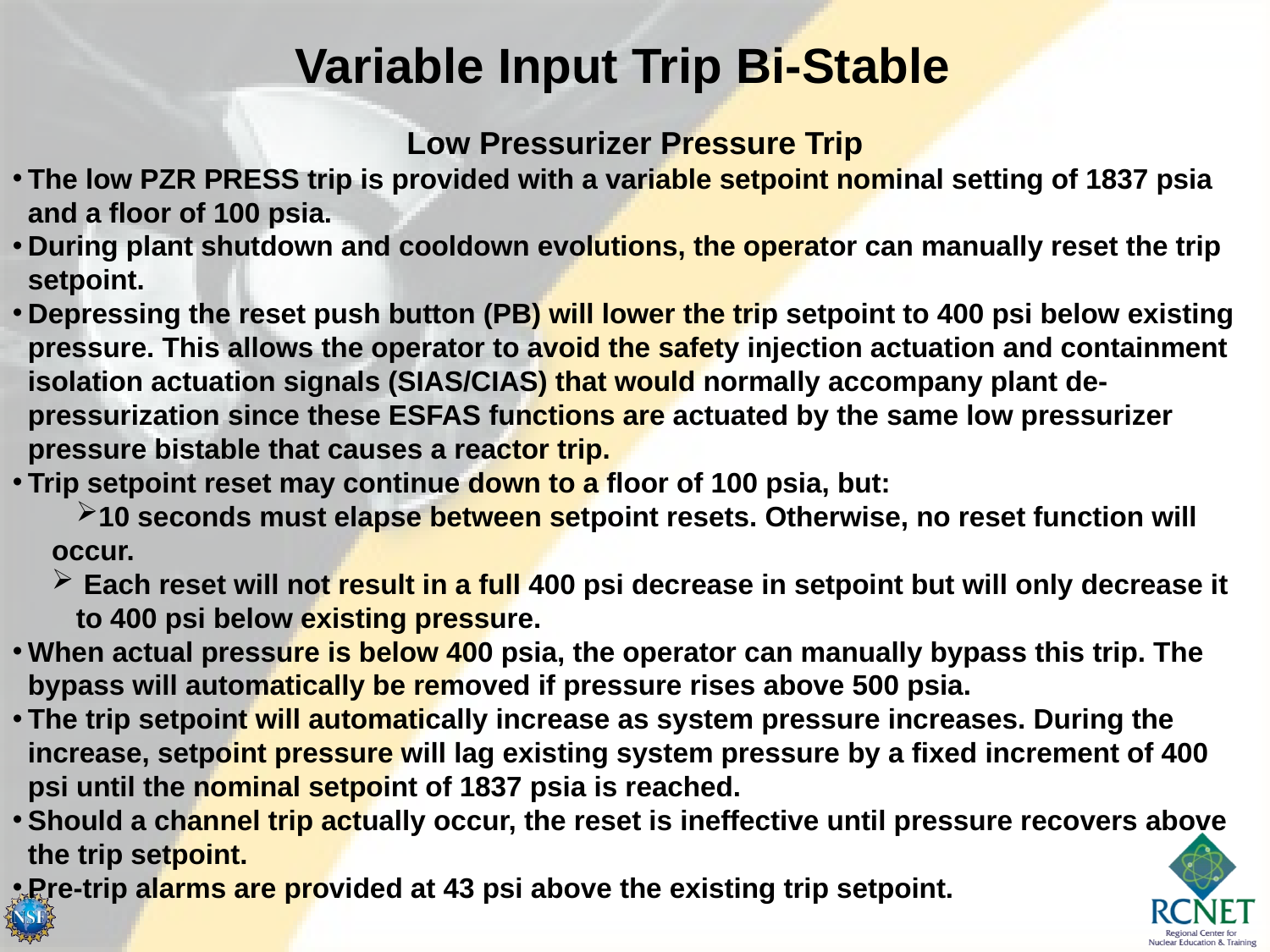

Variable Input Trip Bi-Stable
Low Pressurizer Pressure Trip
The low PZR PRESS trip is provided with a variable setpoint nominal setting of 1837 psia and a floor of 100 psia.
During plant shutdown and cooldown evolutions, the operator can manually reset the trip setpoint.
Depressing the reset push button (PB) will lower the trip setpoint to 400 psi below existing pressure. This allows the operator to avoid the safety injection actuation and containment isolation actuation signals (SIAS/CIAS) that would normally accompany plant de-pressurization since these ESFAS functions are actuated by the same low pressurizer pressure bistable that causes a reactor trip.
Trip setpoint reset may continue down to a floor of 100 psia, but:
10 seconds must elapse between setpoint resets. Otherwise, no reset function will occur.
 Each reset will not result in a full 400 psi decrease in setpoint but will only decrease it to 400 psi below existing pressure.
When actual pressure is below 400 psia, the operator can manually bypass this trip. The bypass will automatically be removed if pressure rises above 500 psia.
The trip setpoint will automatically increase as system pressure increases. During the increase, setpoint pressure will lag existing system pressure by a fixed increment of 400 psi until the nominal setpoint of 1837 psia is reached.
Should a channel trip actually occur, the reset is ineffective until pressure recovers above the trip setpoint.
Pre-trip alarms are provided at 43 psi above the existing trip setpoint.